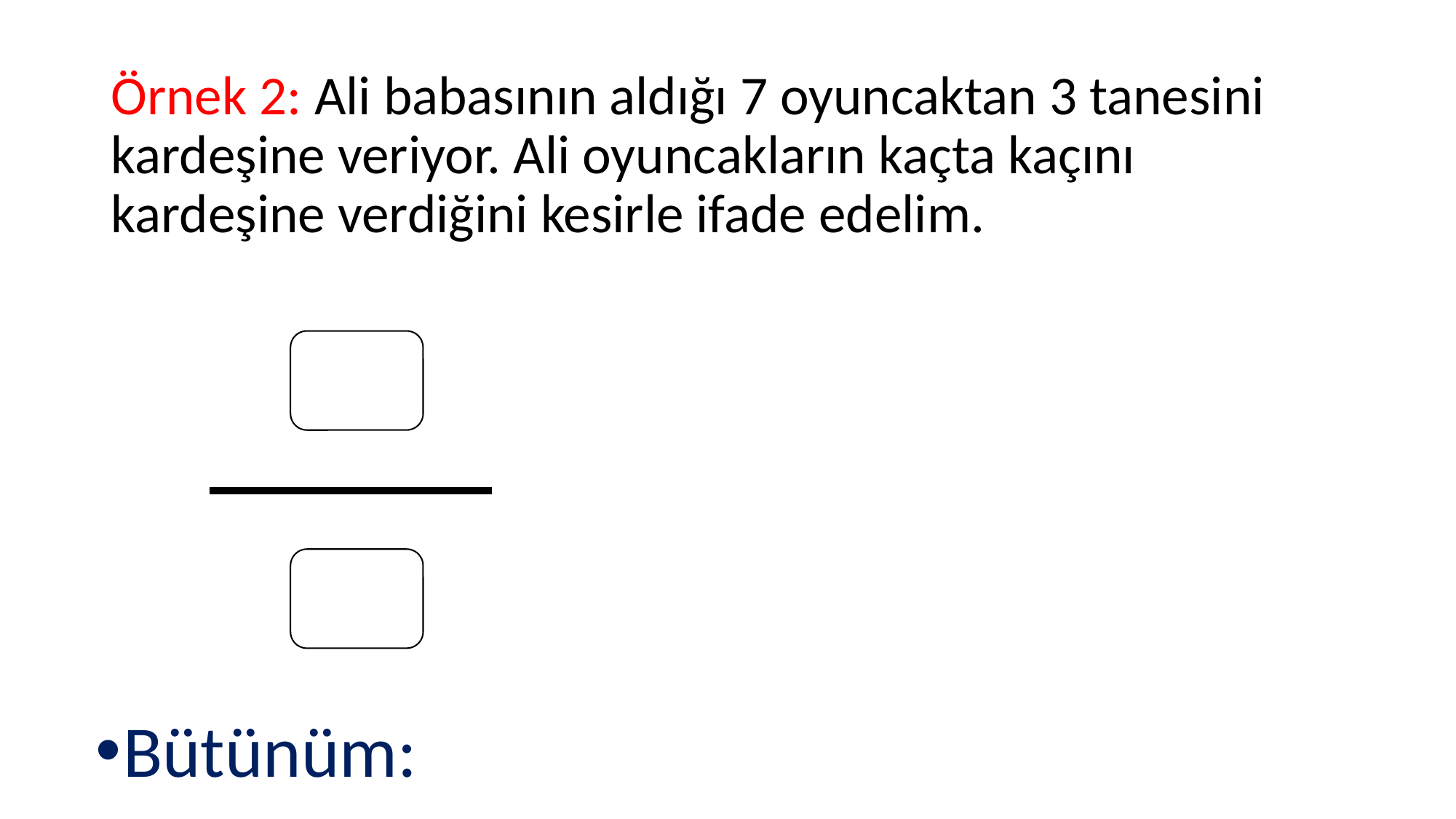

# Örnek 2: Ali babasının aldığı 7 oyuncaktan 3 tanesini kardeşine veriyor. Ali oyuncakların kaçta kaçını kardeşine verdiğini kesirle ifade edelim.

Bütünüm: